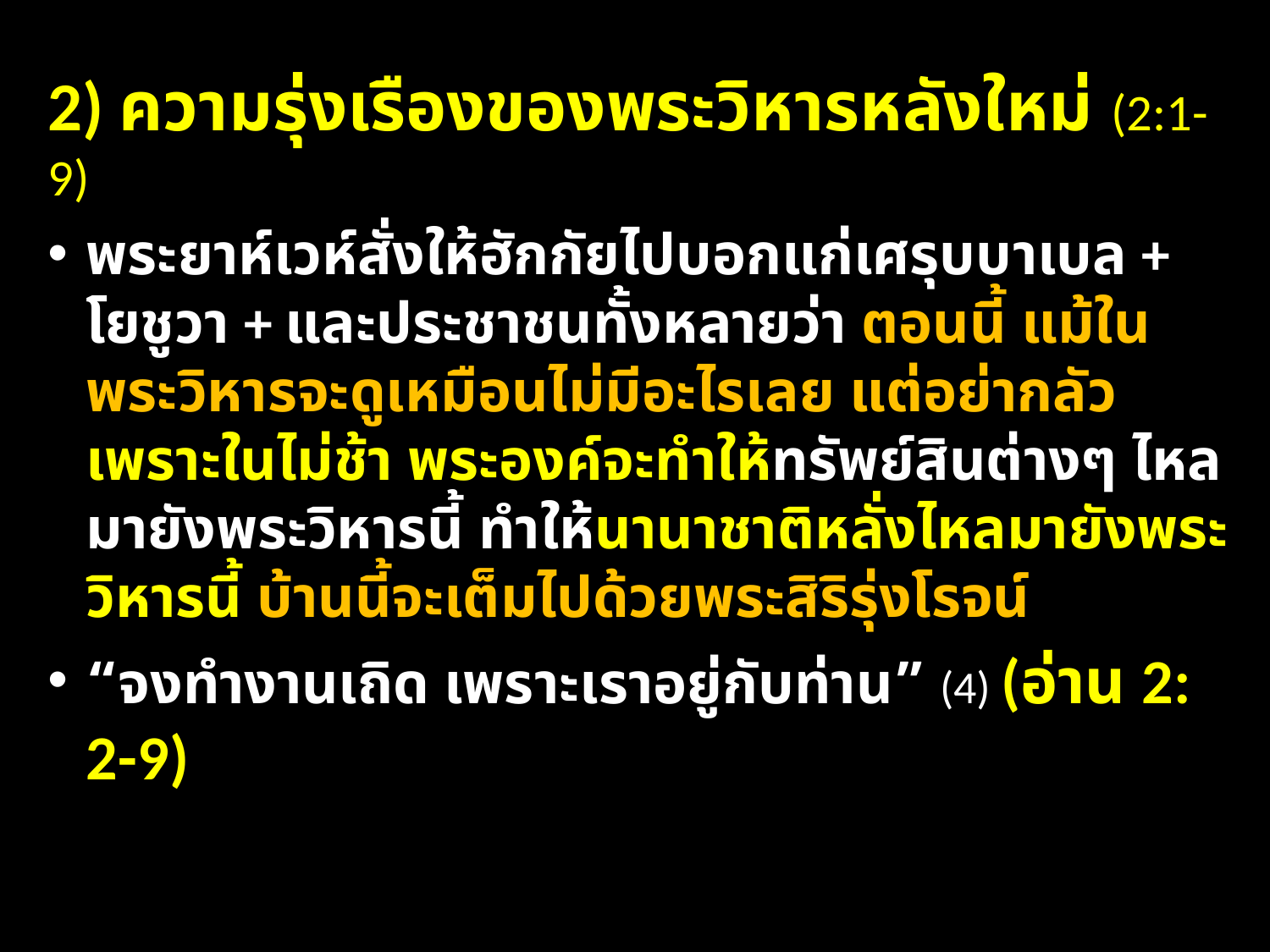

2) ความรุ่งเรืองของพระวิหารหลังใหม่ (2:1-9)
พระยาห์เวห์สั่งให้ฮักกัยไปบอกแก่เศรุบบาเบล +  โยชูวา + และประชาชนทั้งหลายว่า ตอนนี้ แม้ในพระวิหารจะดูเหมือนไม่มีอะไรเลย แต่อย่ากลัว เพราะในไม่ช้า พระองค์จะทำให้ทรัพย์สินต่างๆ ไหลมายังพระวิหารนี้ ทำให้นานาชาติหลั่งไหลมายังพระวิหารนี้ บ้านนี้จะเต็มไปด้วยพระสิริรุ่งโรจน์
“จงทำงานเถิด เพราะเราอยู่กับท่าน” (4) (อ่าน 2: 2-9)